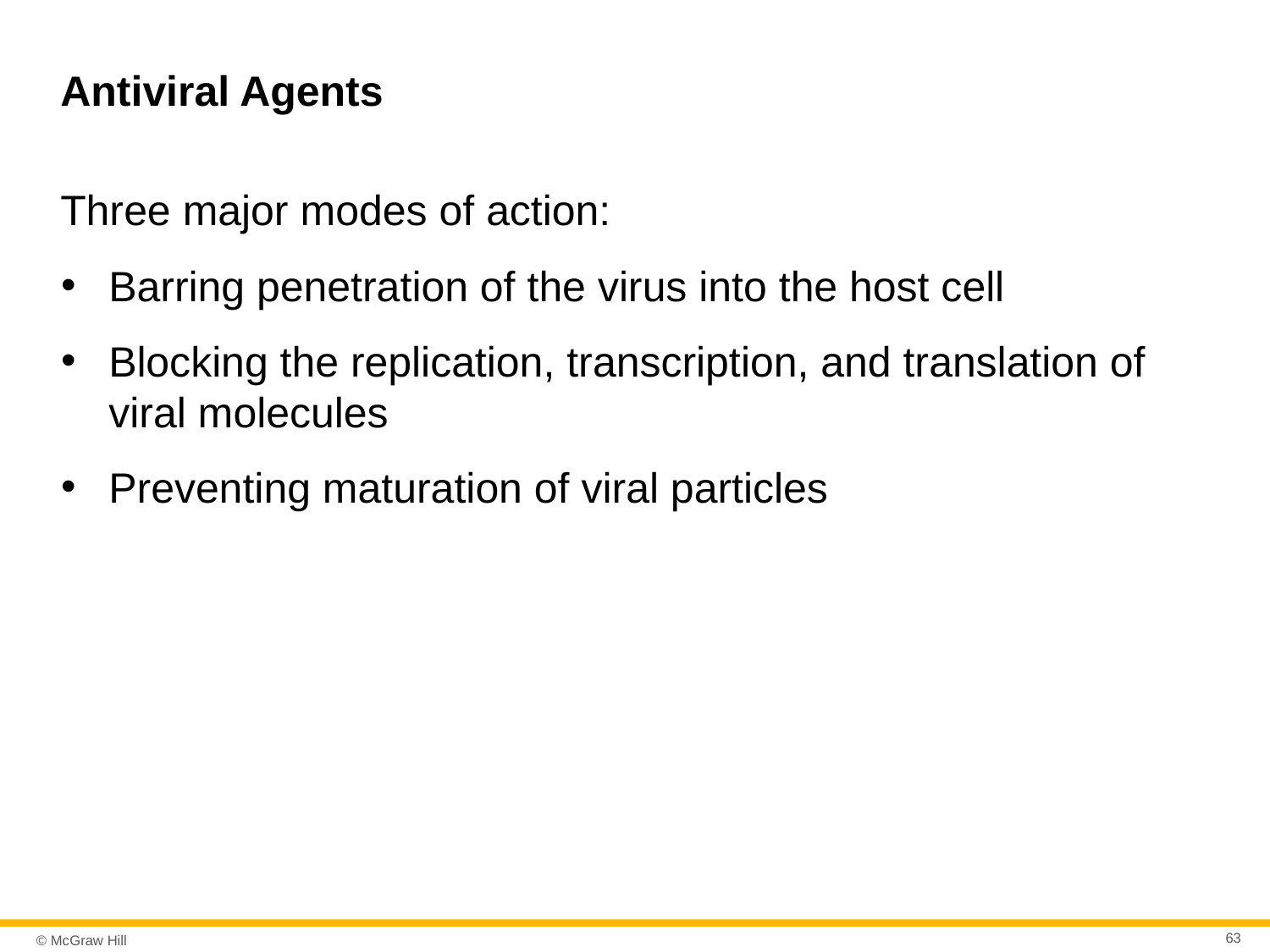

# Antiviral Agents
Three major modes of action:
Barring penetration of the virus into the host cell
Blocking the replication, transcription, and translation of viral molecules
Preventing maturation of viral particles